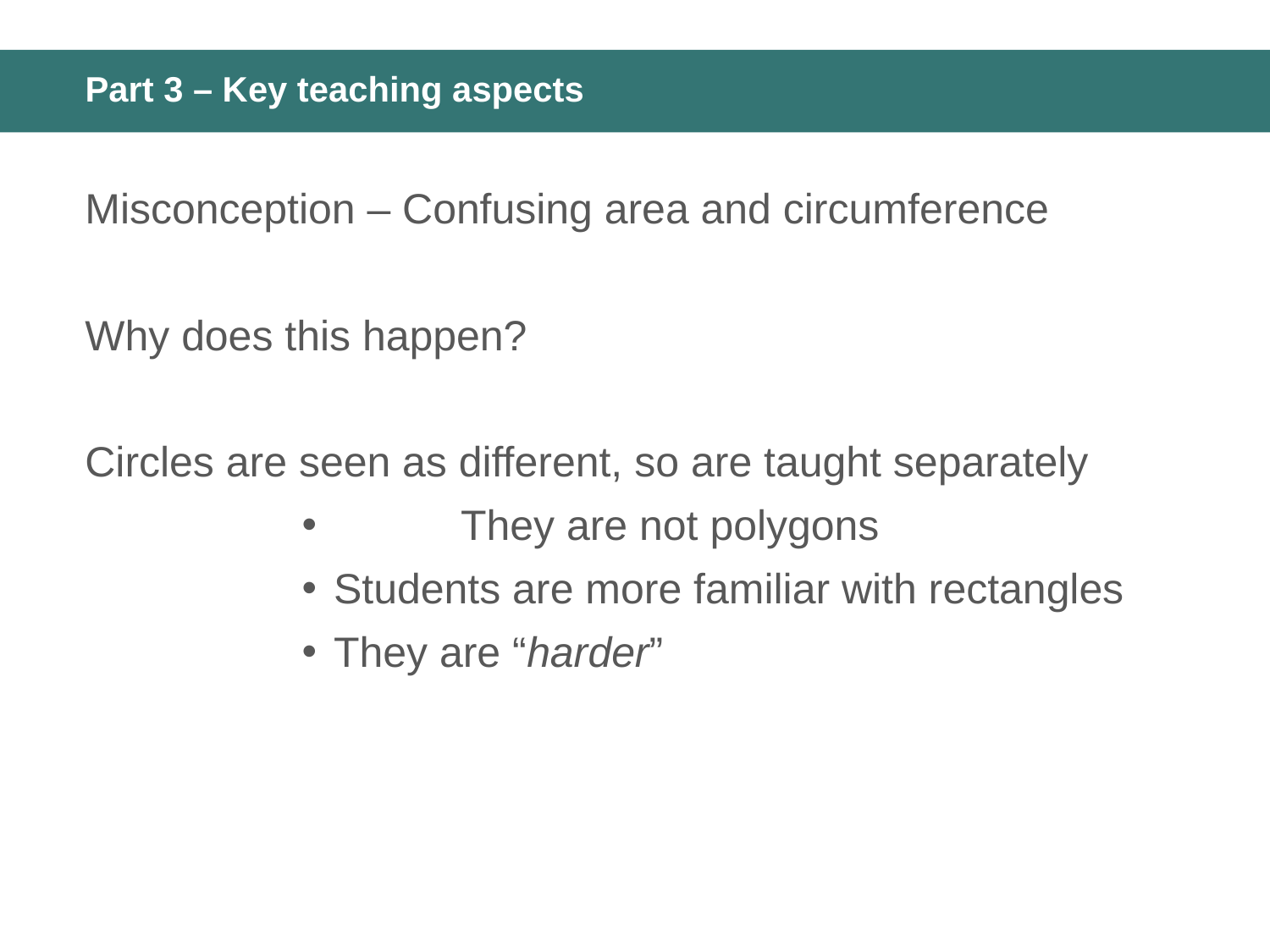

# Part 3 – Key teaching aspects
Misconception – Confusing area and circumference

Why does this happen?

Circles are seen as different, so are taught separately
	They are not polygons
Students are more familiar with rectangles
They are “harder”